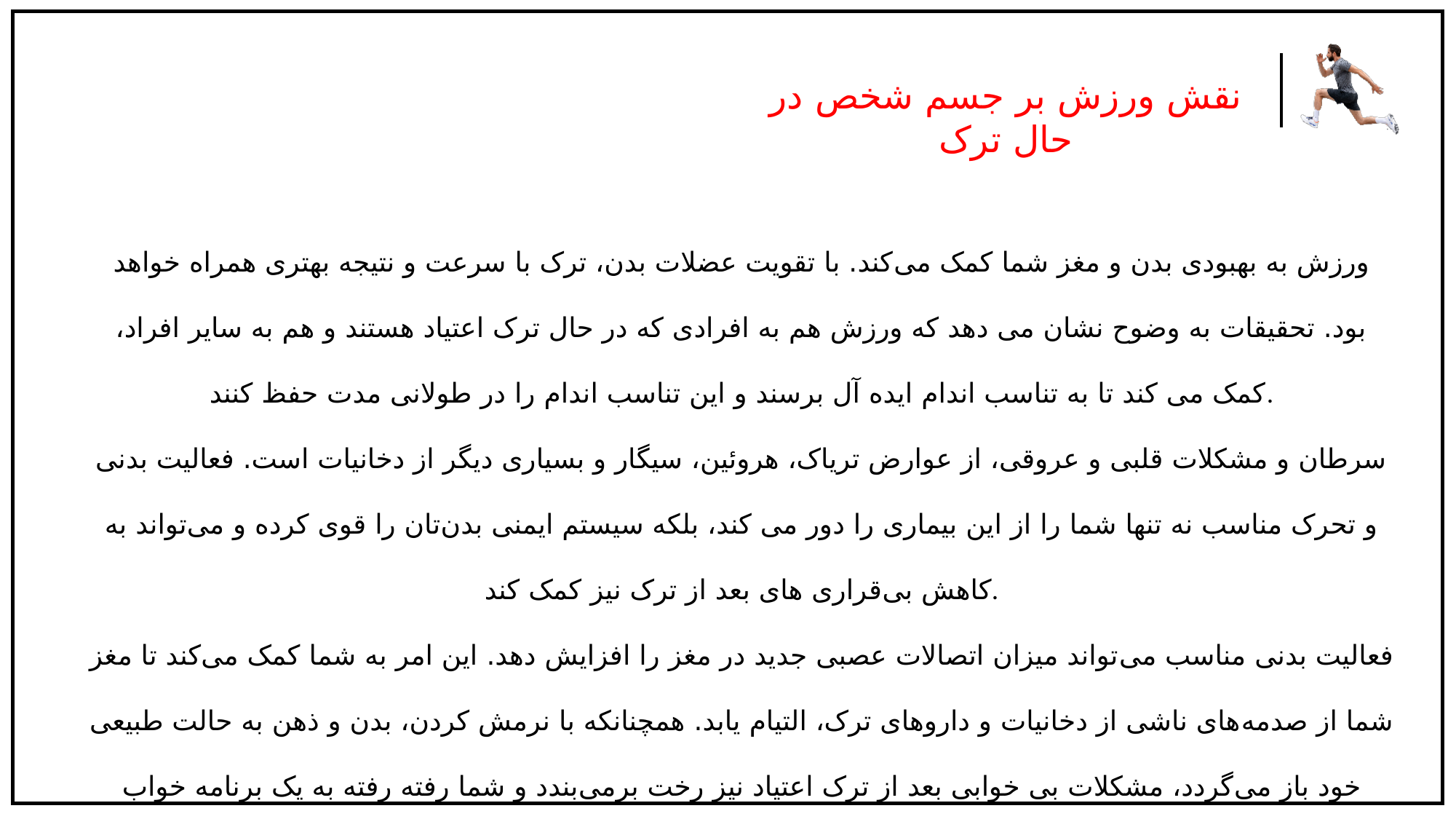

نقش ورزش بر جسم شخص در حال ترک
ورزش به بهبودی بدن و مغز شما کمک می‌کند. با تقویت عضلات بدن، ترک با سرعت و نتیجه بهتری همراه خواهد بود. تحقیقات به وضوح نشان می دهد که ورزش هم به افرادی که در حال ترک اعتیاد هستند و هم به سایر افراد، کمک می کند تا به تناسب اندام ایده آل برسند و این تناسب اندام را در طولانی مدت حفظ کنند.
سرطان و مشکلات قلبی و عروقی، از عوارض تریاک، هروئین، سیگار و بسیاری دیگر از دخانیات است. فعالیت بدنی و تحرک مناسب نه تنها شما را از این بیماری را دور می کند، بلکه سیستم ایمنی بدن‌تان را قوی کرده و می‌تواند به کاهش بی‌قراری های بعد از ترک نیز کمک کند.
فعالیت بدنی مناسب می‌تواند میزان اتصالات عصبی جدید در مغز را افزایش دهد. این امر به شما کمک می‌کند تا مغز شما از صدمه‌های ناشی از دخانیات و داروهای ترک، التیام یابد. همچنانکه با نرمش کردن، بدن و ذهن به حالت طبیعی خود باز می‌گردد، مشکلات بی خوابی بعد از ترک اعتیاد نیز رخت برمی‌بندد و شما رفته رفته به یک برنامه خواب طبیعی دست پیدا خواهید کرد.